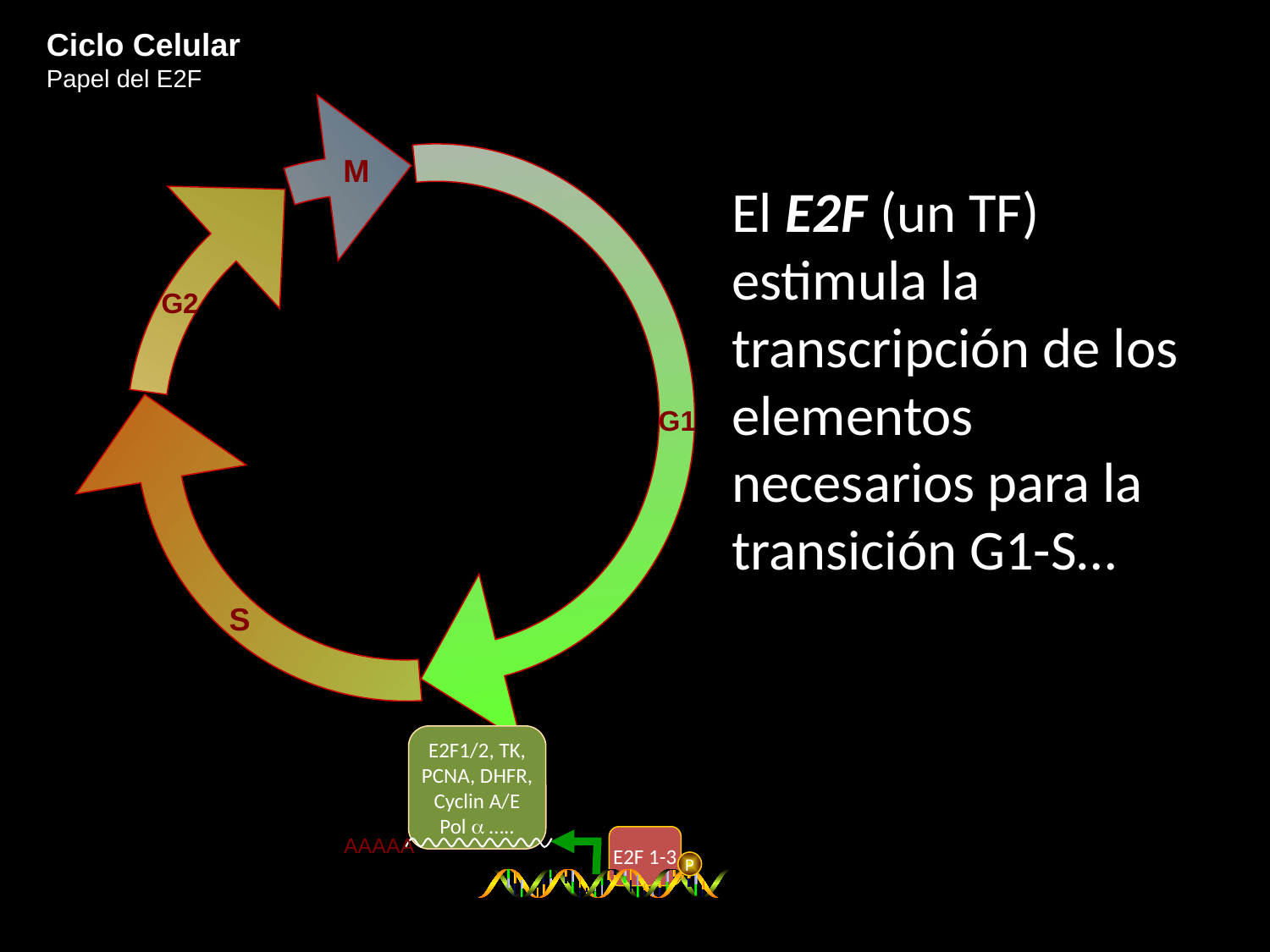

Ciclo Celular
Papel del E2F

G1
M

G2

S
El E2F (un TF) estimula la transcripción de los elementos necesarios para la transición G1-S…
E2F1/2, TK,
PCNA, DHFR,
Cyclin A/E
Pol α …..
AAAAA

E2F 1-3

P